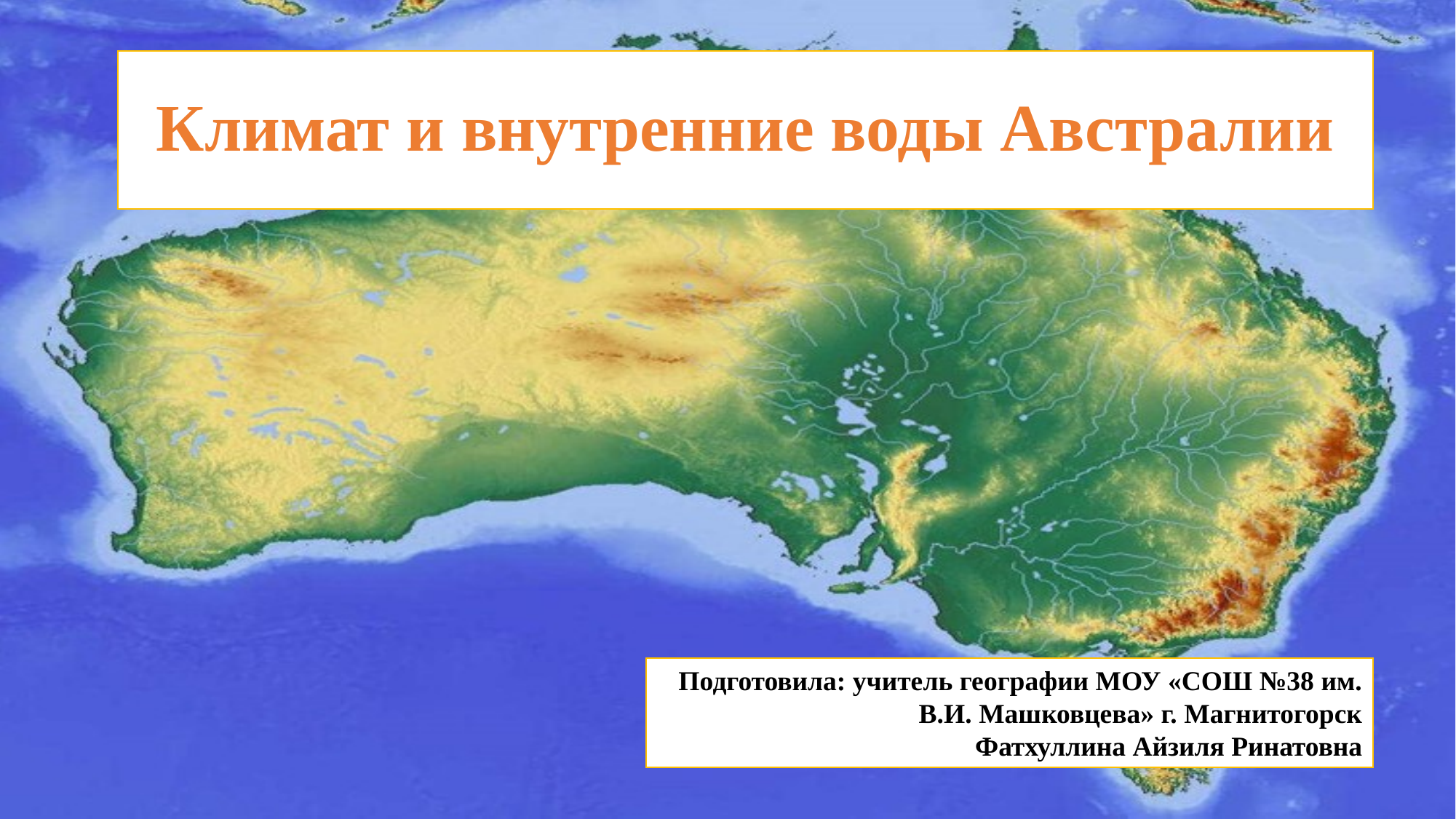

# Климат и внутренние воды Австралии
Подготовила: учитель географии МОУ «СОШ №38 им. В.И. Машковцева» г. Магнитогорск
Фатхуллина Айзиля Ринатовна